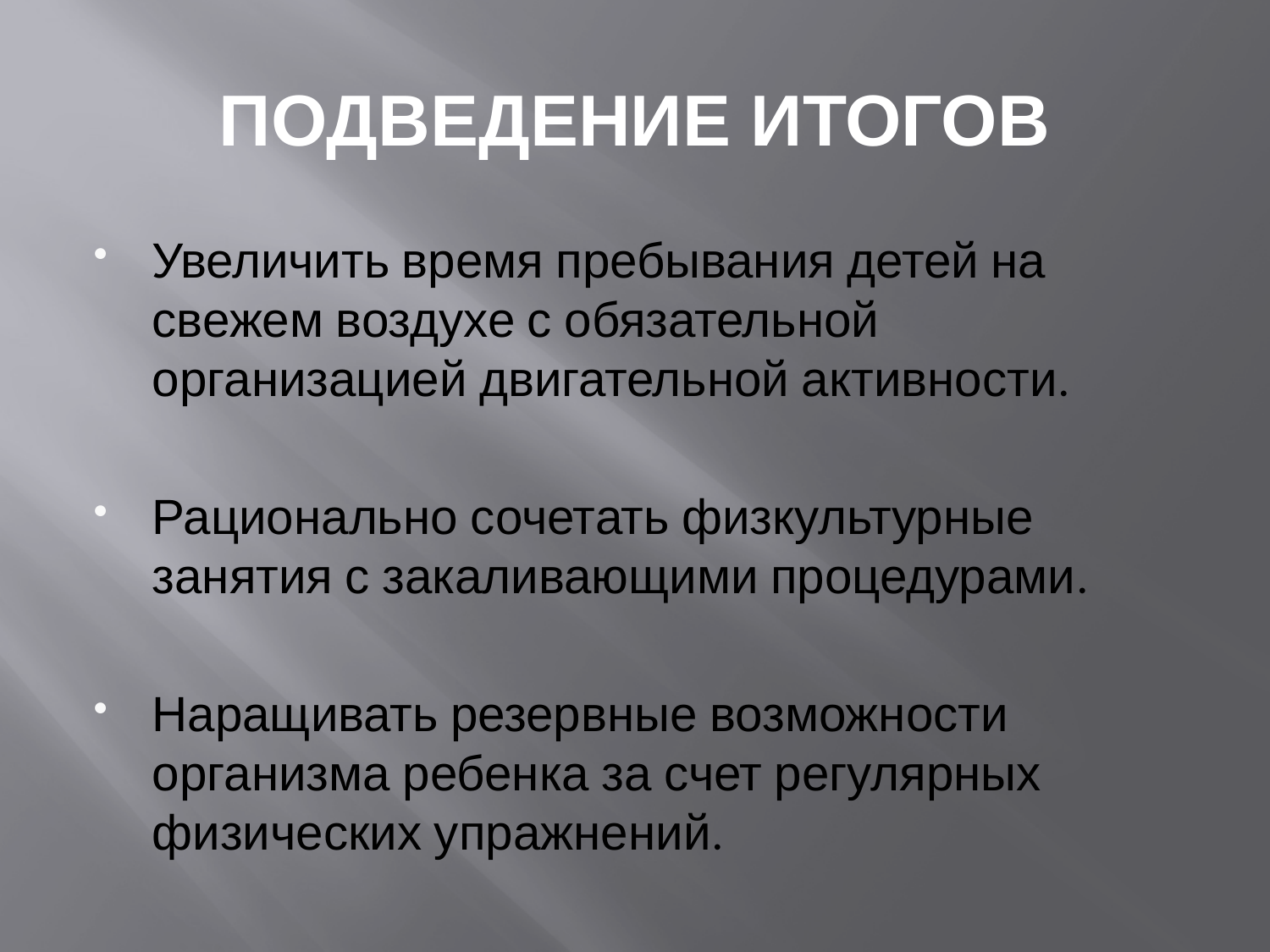

# ПОДВЕДЕНИЕ ИТОГОВ
Увеличить время пребывания детей на свежем воздухе с обязательной организацией двигательной активности.

Рационально сочетать физкультурные занятия с закаливающими процедурами.

Наращивать резервные возможности организма ребенка за счет регулярных физических упражнений.